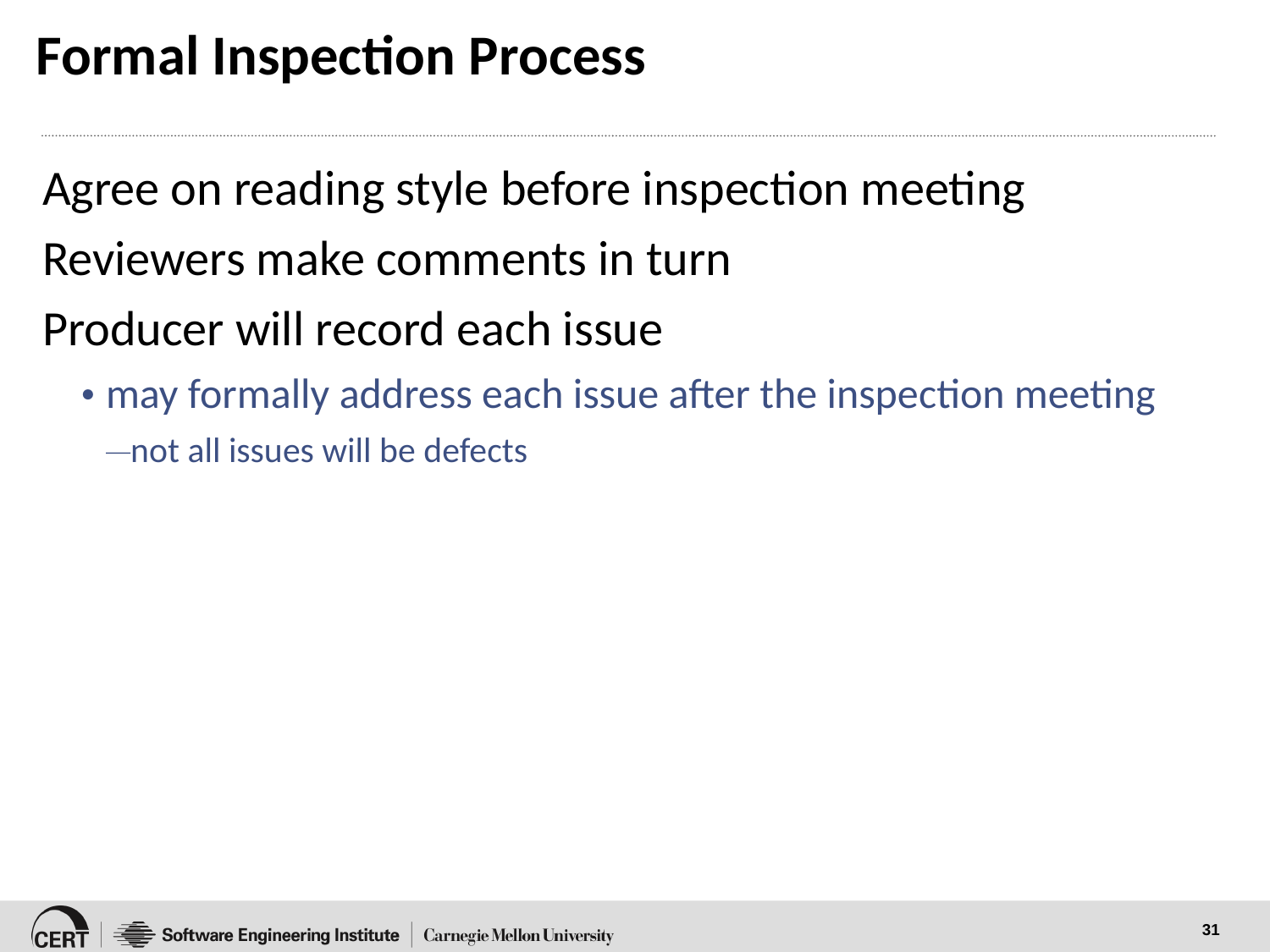

# Formal Inspection Process
Agree on reading style before inspection meeting
Reviewers make comments in turn
Producer will record each issue
may formally address each issue after the inspection meeting
not all issues will be defects